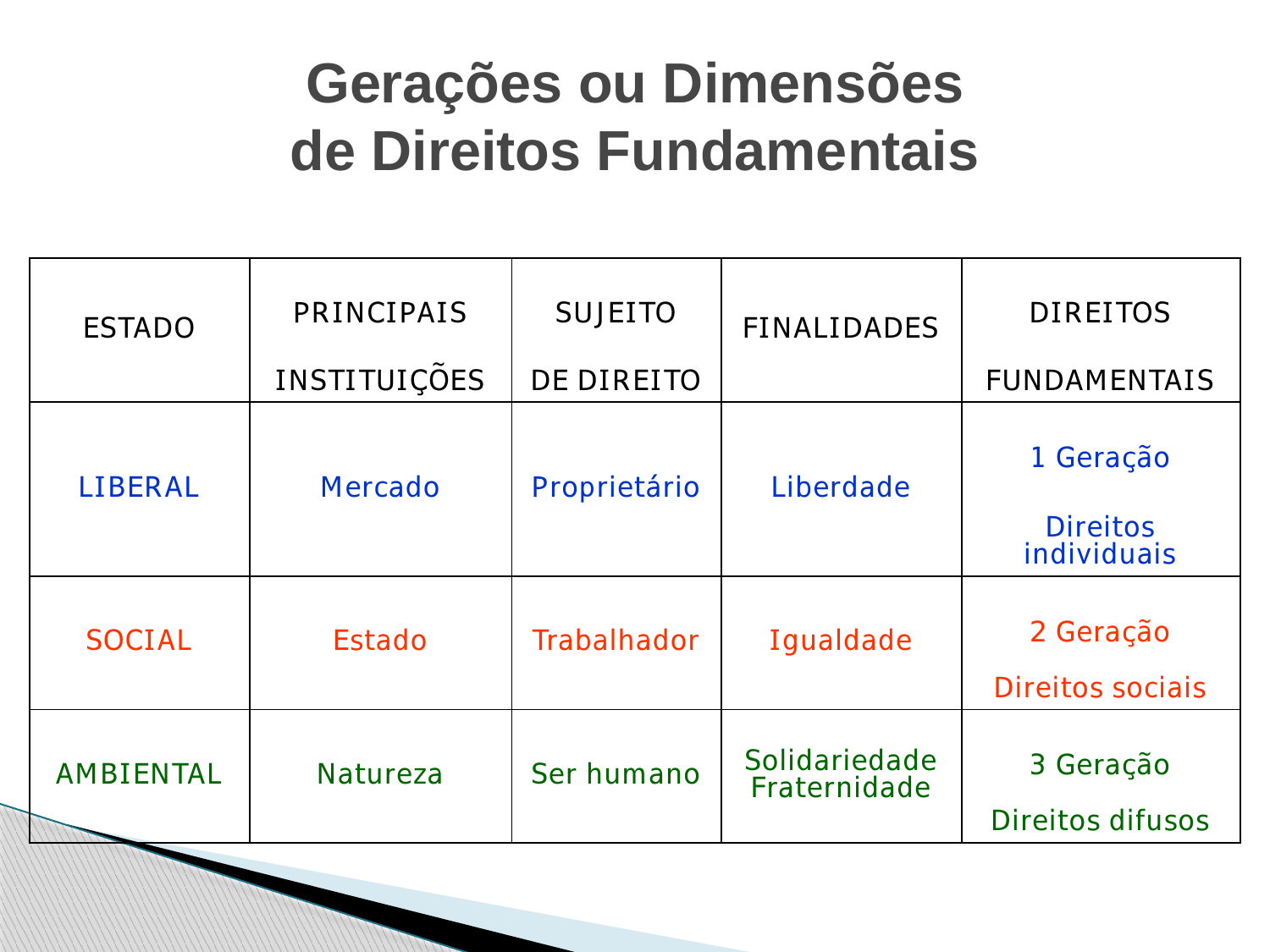

Gerações ou Dimensões
de Direitos Fundamentais
| ESTADO | PRINCIPAIS | SUJEITO | FINALIDADES | DIREITOS |
| --- | --- | --- | --- | --- |
|  | INSTITUIÇÕES | DE DIREITO |  | FUNDAMENTAIS |
| LIBERAL | Mercado | Proprietário | Liberdade | 1 Geração |
|  |  |  |  | Direitos individuais |
| SOCIAL | Estado | Trabalhador | Igualdade | 2 Geração |
|  |  |  |  | Direitos sociais |
| AMBIENTAL | Natureza | Ser humano | Solidariedade Fraternidade | 3 Geração |
|  |  |  |  | Direitos difusos |